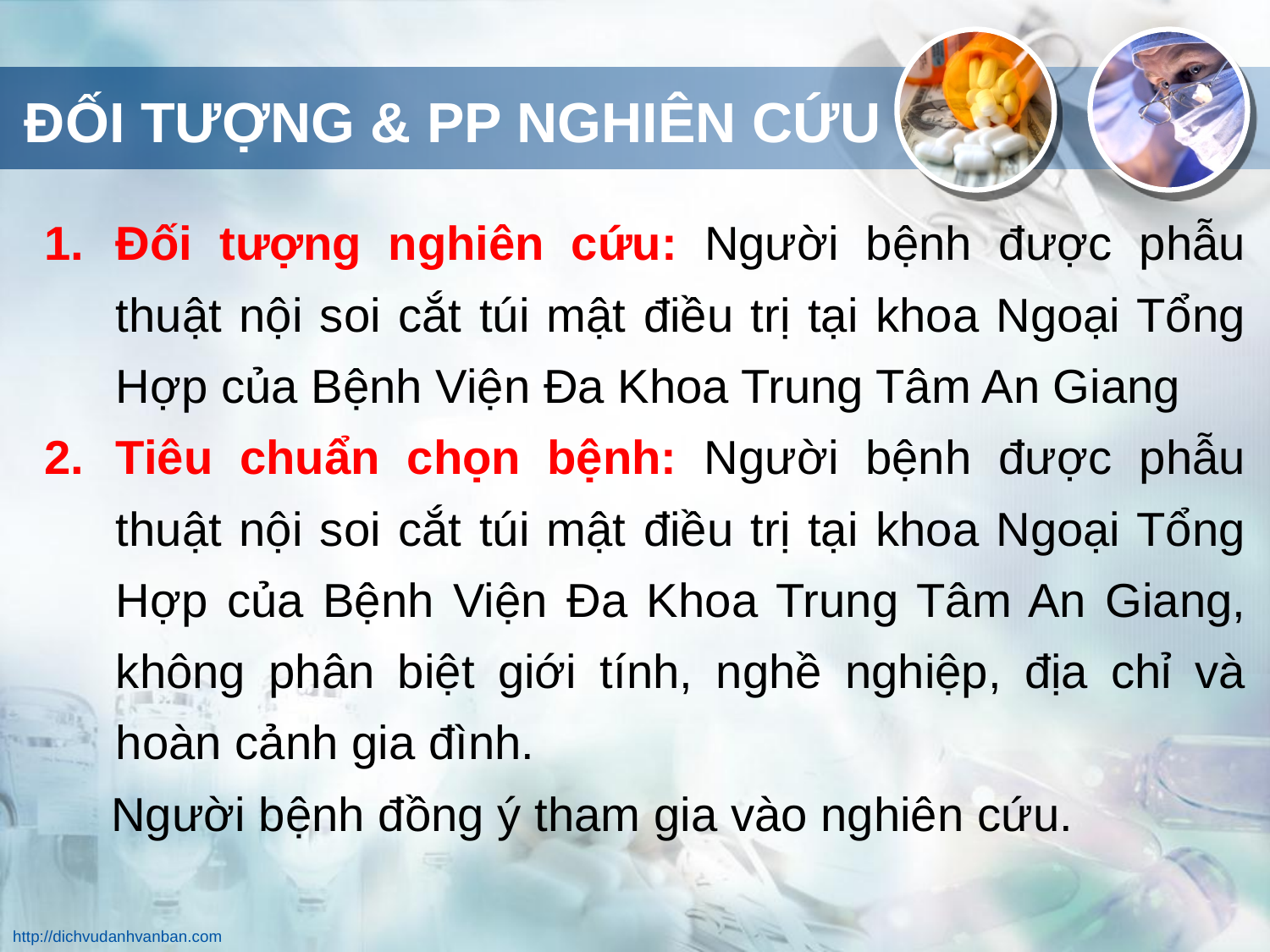

# ĐỐI TƯỢNG & PP NGHIÊN CỨU
Đối tượng nghiên cứu: Người bệnh được phẫu thuật nội soi cắt túi mật điều trị tại khoa Ngoại Tổng Hợp của Bệnh Viện Đa Khoa Trung Tâm An Giang
Tiêu chuẩn chọn bệnh: Người bệnh được phẫu thuật nội soi cắt túi mật điều trị tại khoa Ngoại Tổng Hợp của Bệnh Viện Đa Khoa Trung Tâm An Giang, không phân biệt giới tính, nghề nghiệp, địa chỉ và hoàn cảnh gia đình.
     Người bệnh đồng ý tham gia vào nghiên cứu.